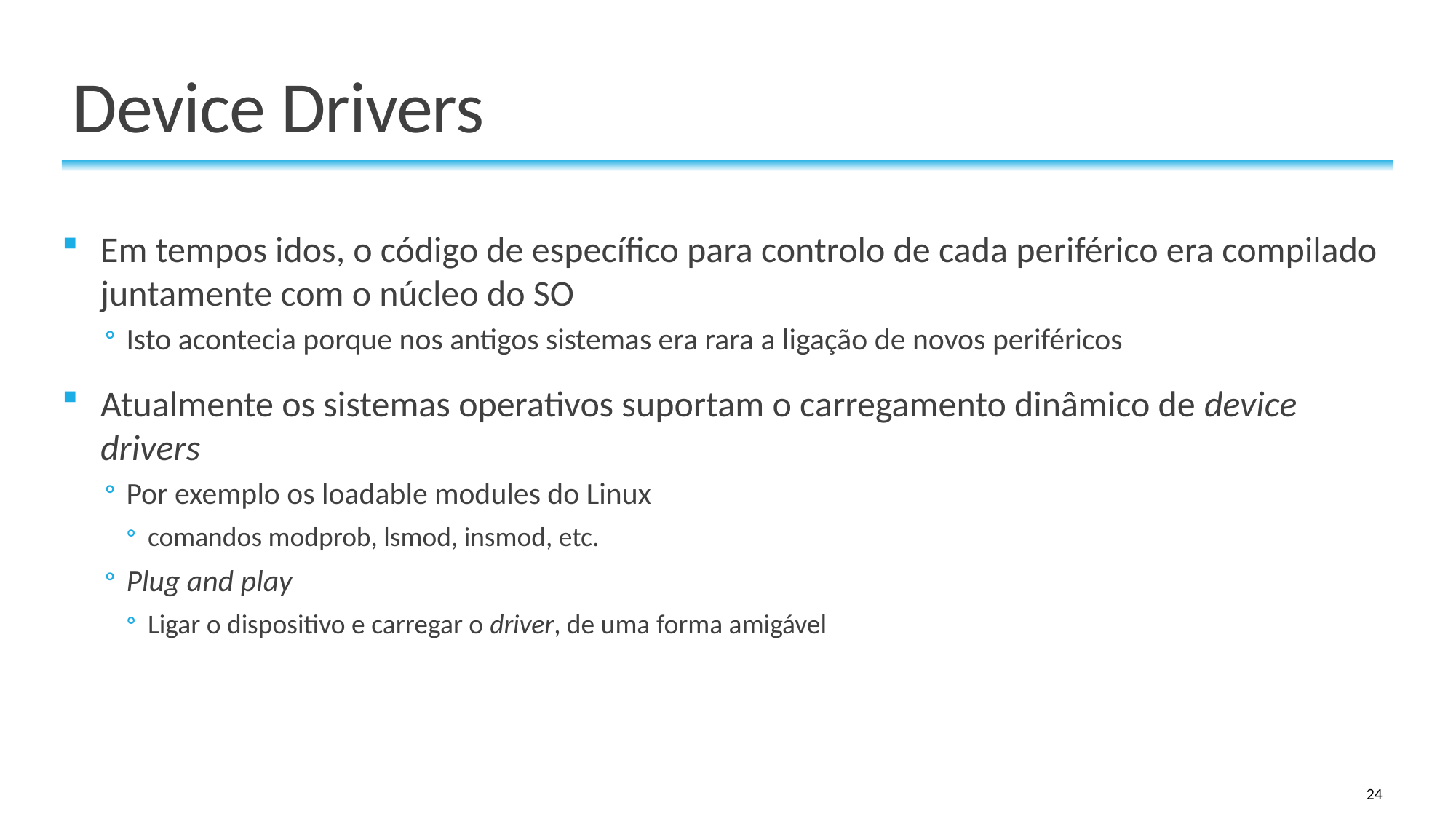

# Device Drivers
Em tempos idos, o código de específico para controlo de cada periférico era compilado juntamente com o núcleo do SO
Isto acontecia porque nos antigos sistemas era rara a ligação de novos periféricos
Atualmente os sistemas operativos suportam o carregamento dinâmico de device drivers
Por exemplo os loadable modules do Linux
comandos modprob, lsmod, insmod, etc.
Plug and play
Ligar o dispositivo e carregar o driver, de uma forma amigável
24